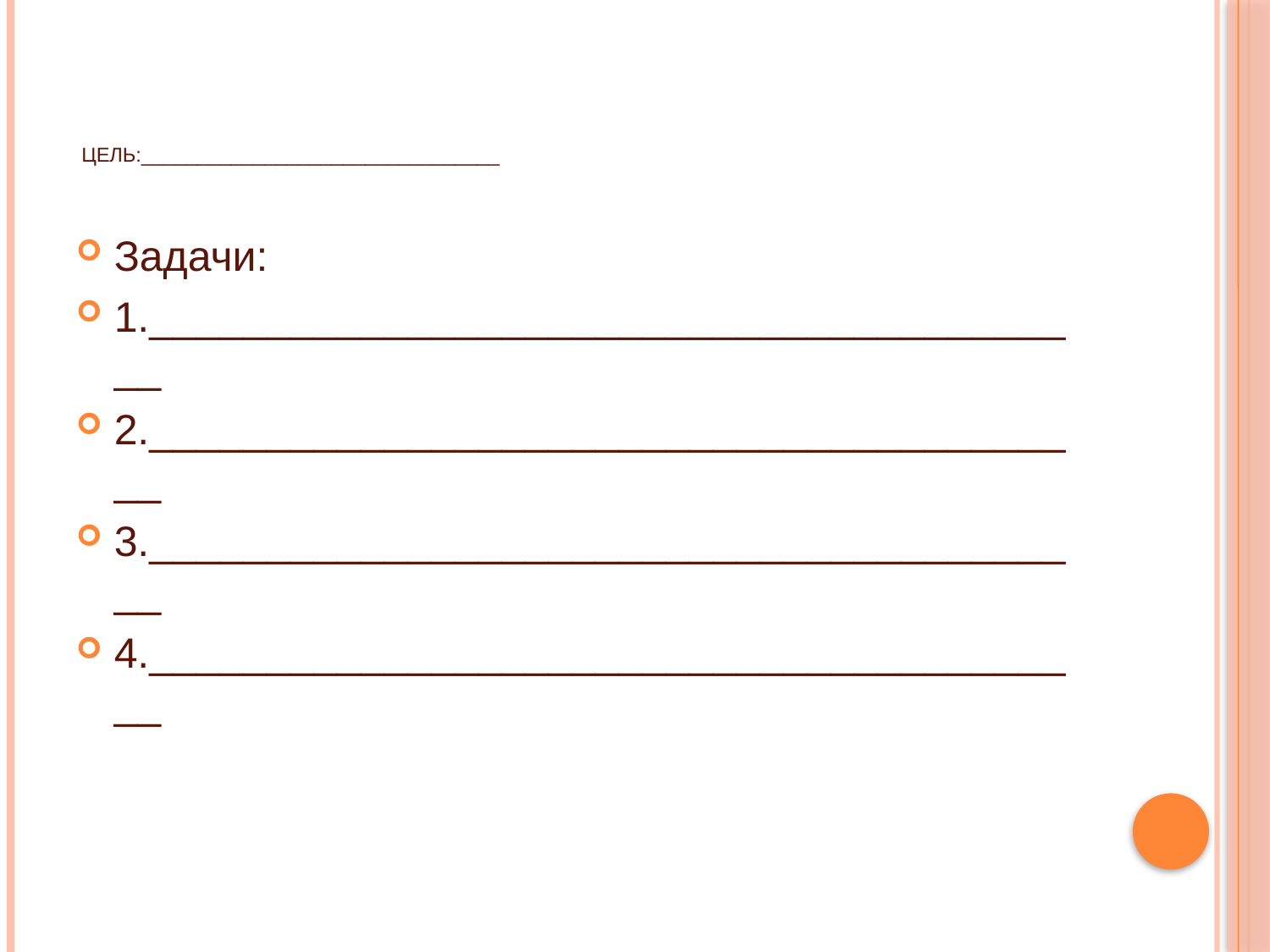

# ЦЕЛЬ:________________________________
Задачи:
1._________________________________________
2._________________________________________
3._________________________________________
4._________________________________________